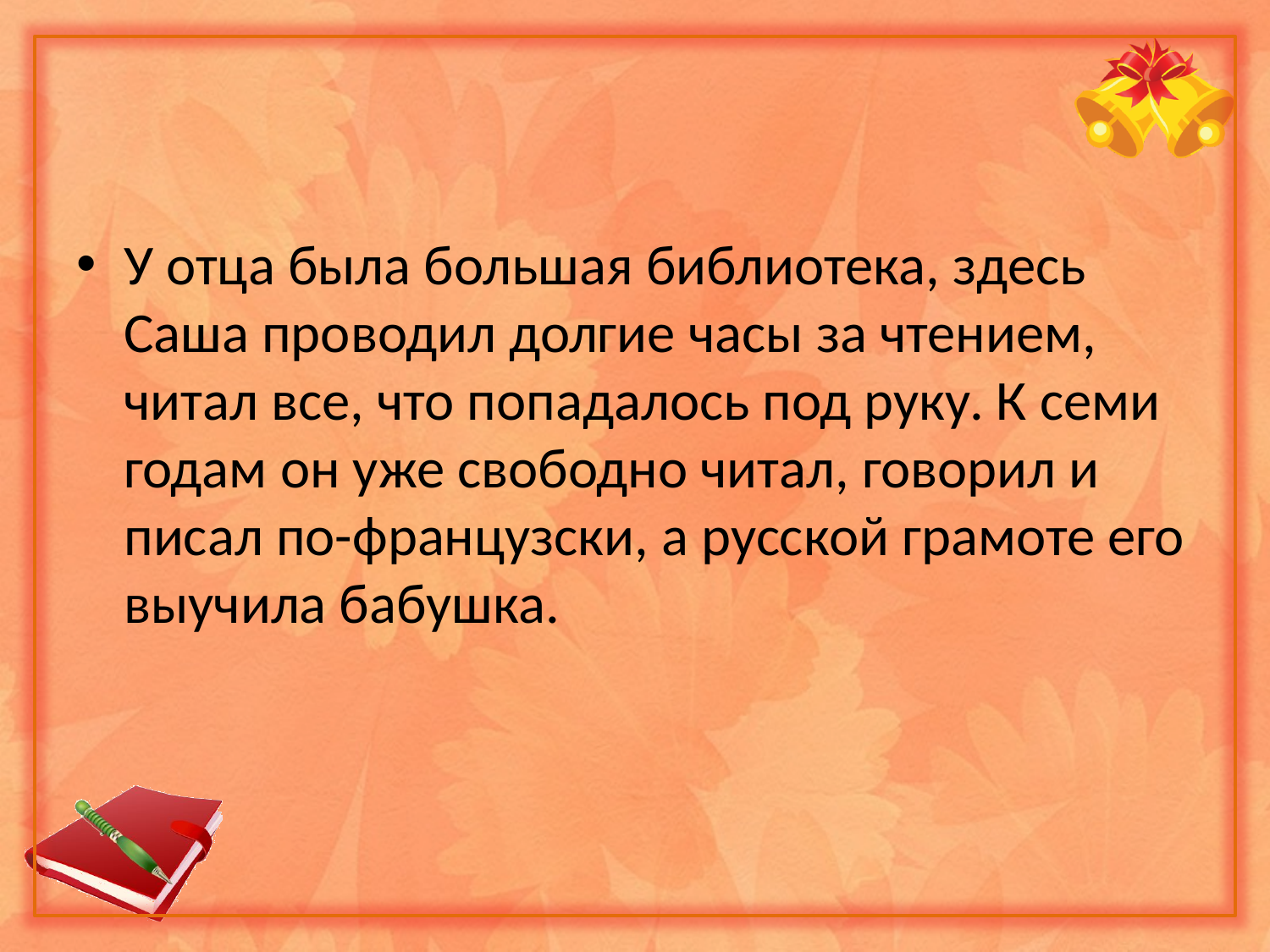

У отца была большая библиотека, здесь Саша проводил долгие часы за чтением, читал все, что попадалось под руку. К семи годам он уже свободно читал, говорил и писал по-французски, а русской грамоте его выучила бабушка.